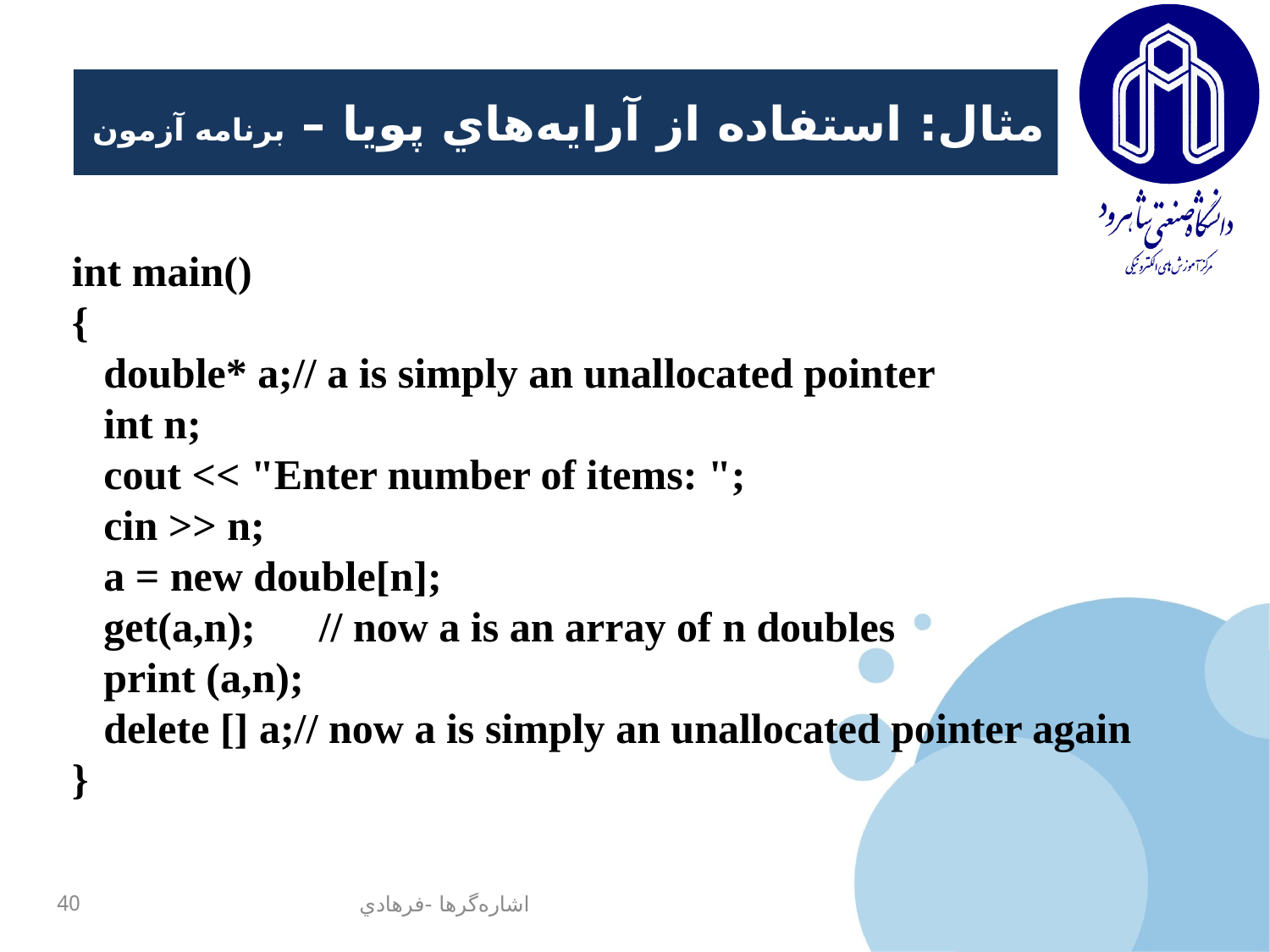

# مثال: استفاده‌ از آرايه‌هاي‌ پويا – برنامه آزمون
int main()
{
   double* a;// a is simply an unallocated pointer
   int n;
   cout << "Enter number of items: ";
   cin >> n;
   a = new double[n];
   get(a,n);      // now a is an array of n doubles
   print (a,n);
   delete [] a;// now a is simply an unallocated pointer again
}
40
اشاره‌گرها -فرهادي